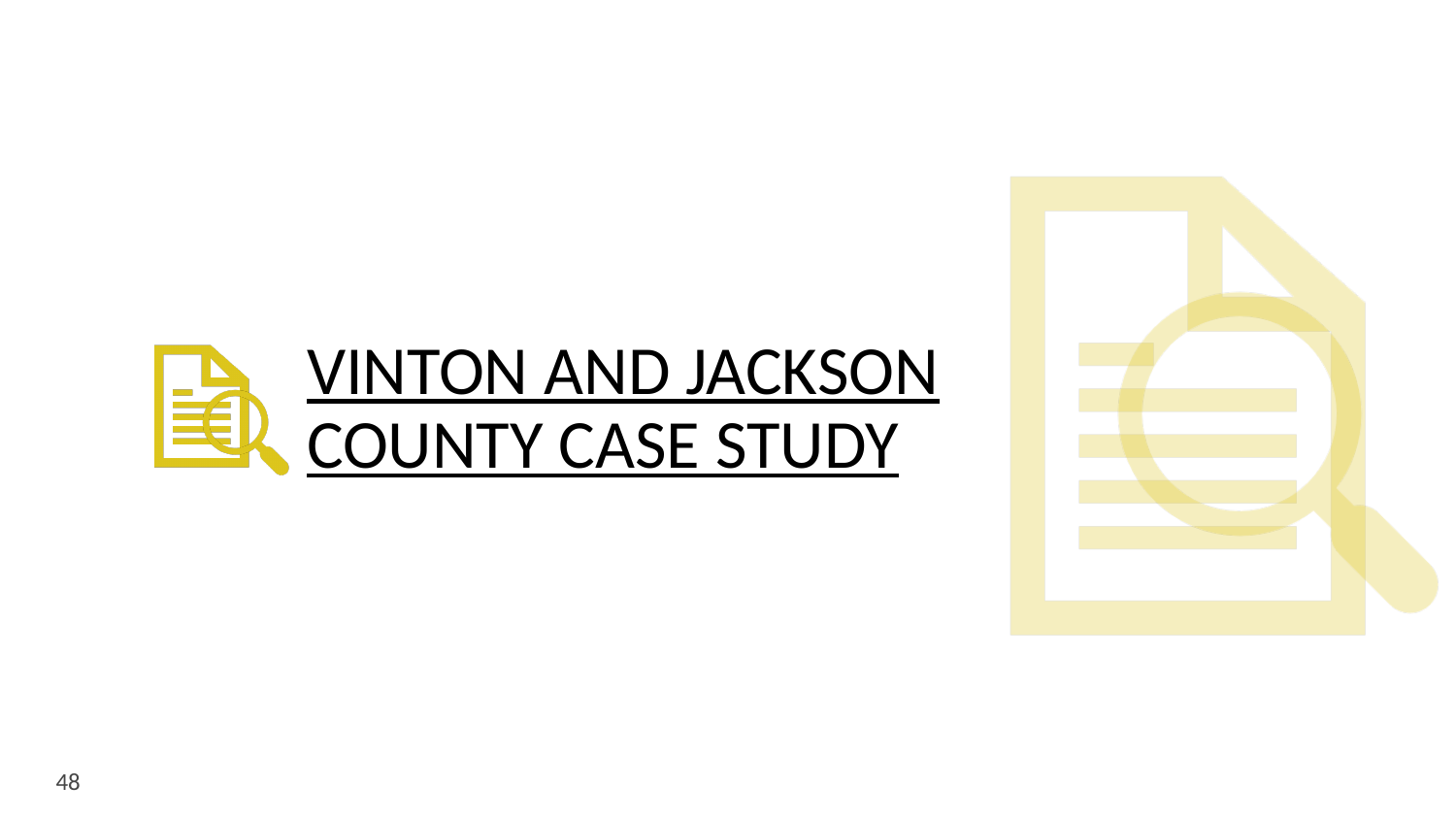

# Vinton and Jackson County Case Study
48